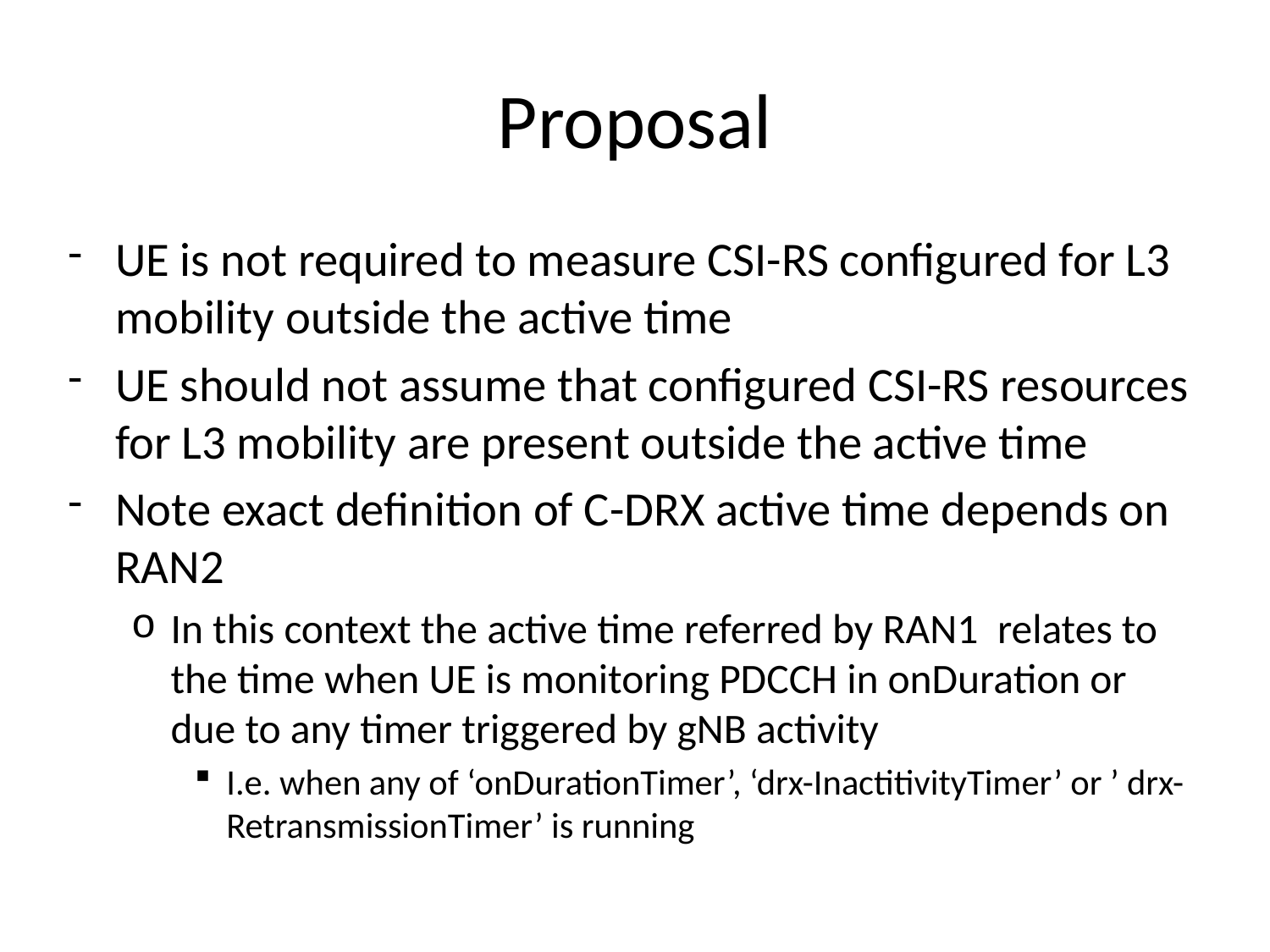

# Proposal
UE is not required to measure CSI-RS configured for L3 mobility outside the active time
UE should not assume that configured CSI-RS resources for L3 mobility are present outside the active time
Note exact definition of C-DRX active time depends on RAN2
In this context the active time referred by RAN1  relates to the time when UE is monitoring PDCCH in onDuration or due to any timer triggered by gNB activity
I.e. when any of ‘onDurationTimer’, ‘drx-InactitivityTimer’ or ’ drx-RetransmissionTimer’ is running